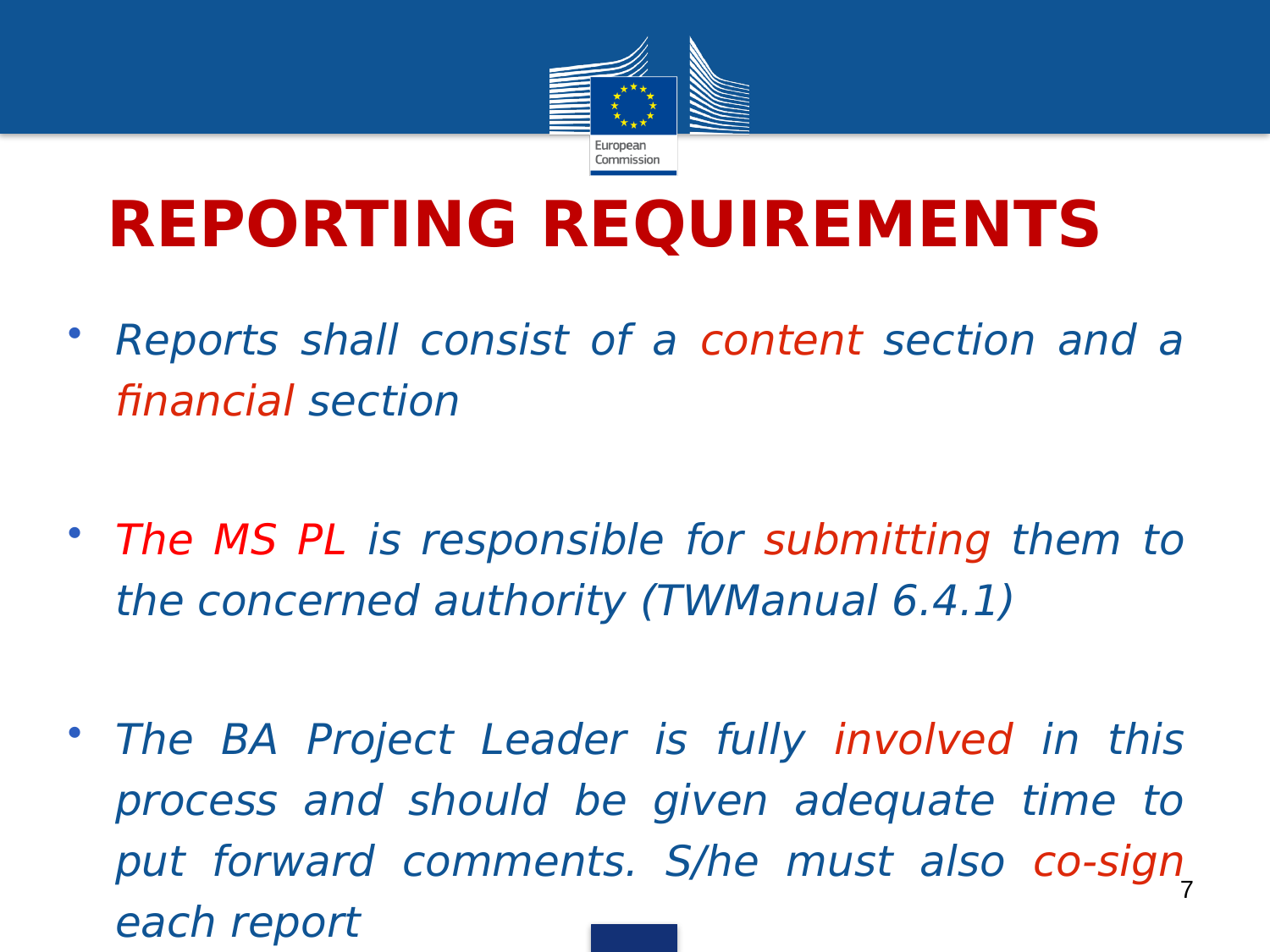

# REPORTING REQUIREMENTS
Reports shall consist of a content section and a financial section

The MS PL is responsible for submitting them to the concerned authority (TWManual 6.4.1)

The BA Project Leader is fully involved in this process and should be given adequate time to put forward comments. S/he must also co-sign each report
7